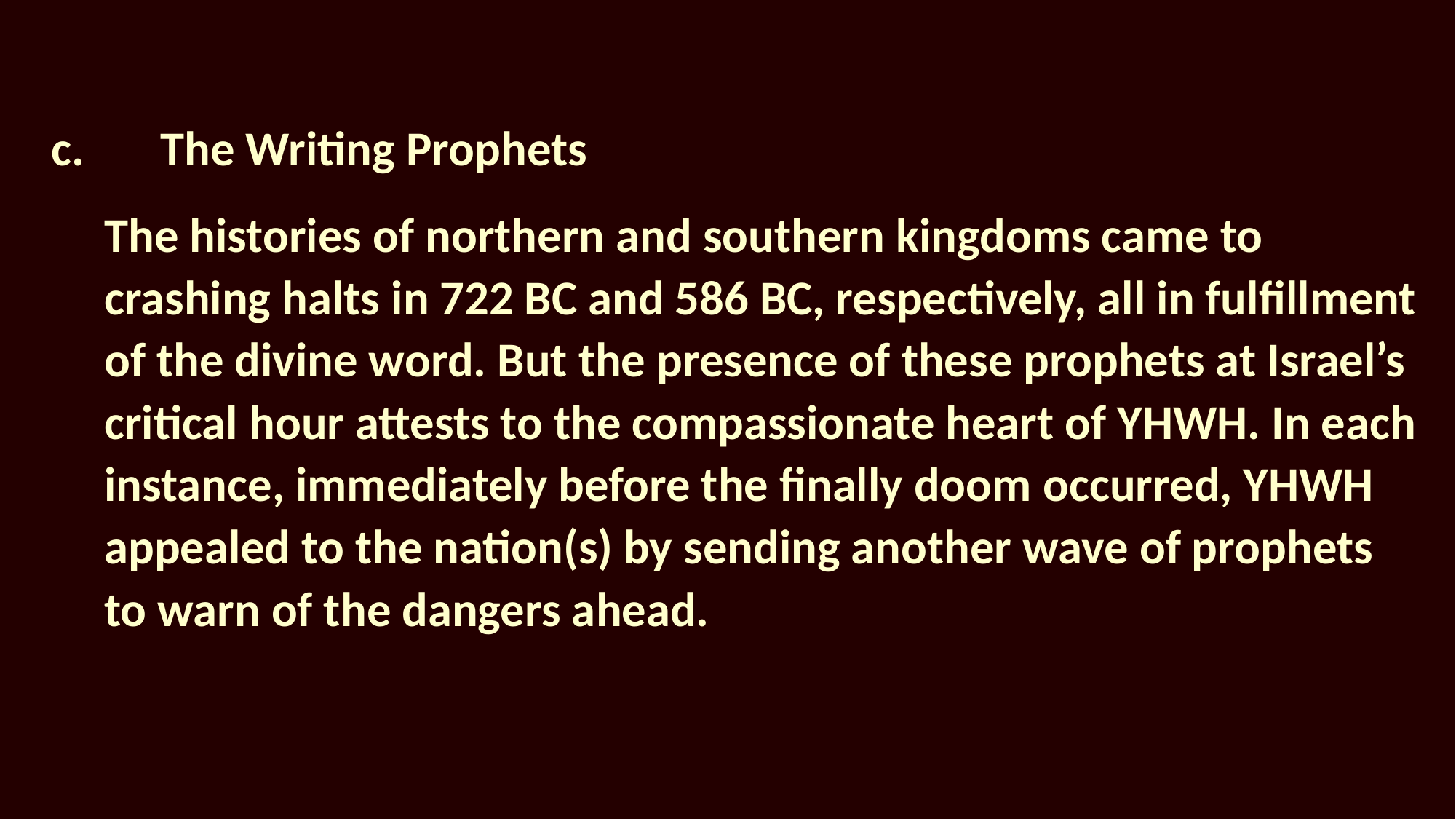

c.	The Writing Prophets
The histories of northern and southern kingdoms came to crashing halts in 722 BC and 586 BC, respectively, all in fulfillment of the divine word. But the presence of these prophets at Israel’s critical hour attests to the compassionate heart of YHWH. In each instance, immediately before the finally doom occurred, YHWH appealed to the nation(s) by sending another wave of prophets to warn of the dangers ahead.